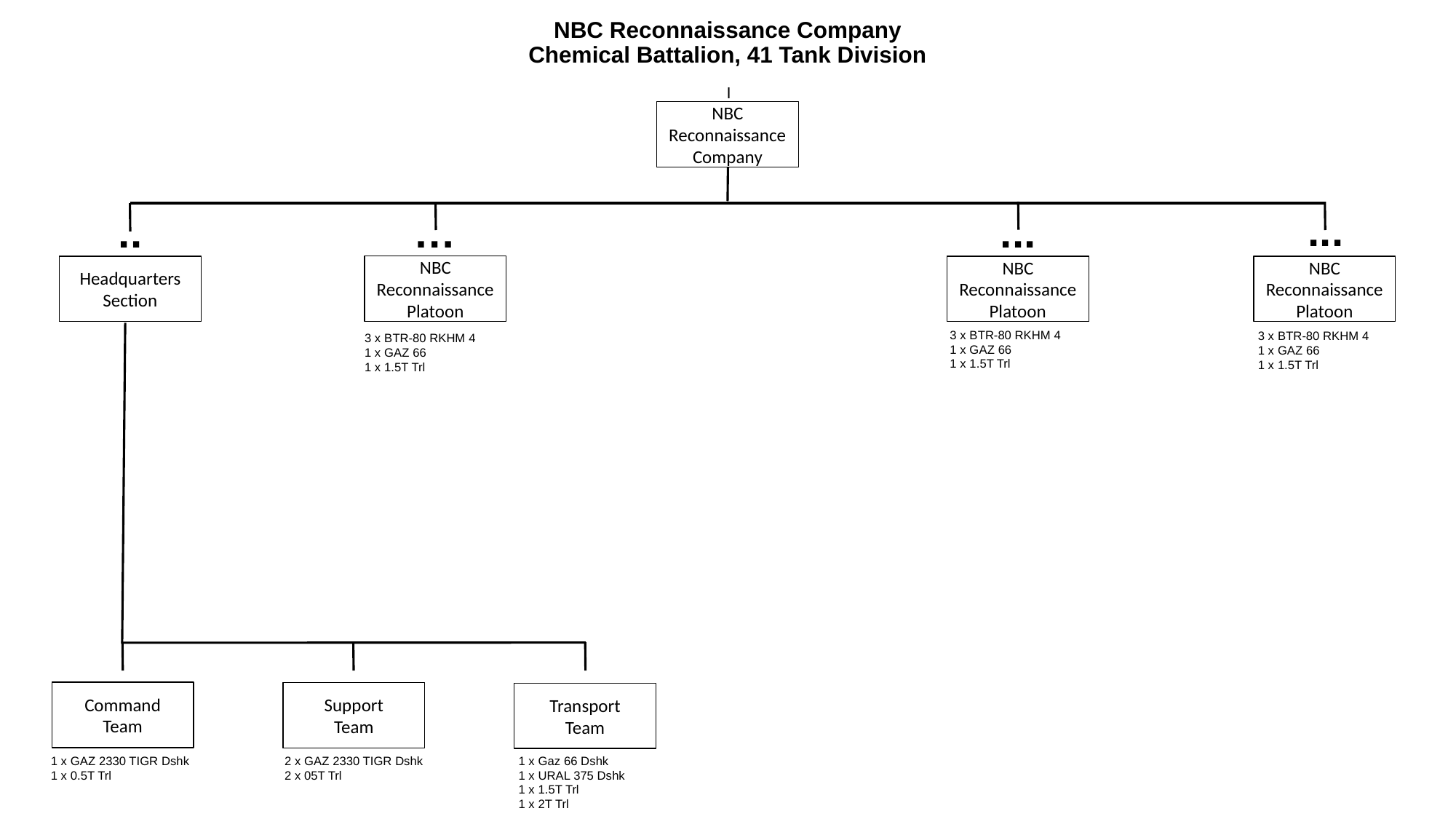

# NBC Reconnaissance Company Chemical Battalion, 41 Tank Division
I
NBC Reconnaissance
Company
...
..
…
...
NBC Reconnaissance Platoon
Headquarters
Section
NBC Reconnaissance Platoon
NBC Reconnaissance Platoon
3 x BTR-80 RKHM 4
1 x GAZ 66
1 x 1.5T Trl
3 x BTR-80 RKHM 4
1 x GAZ 66
1 x 1.5T Trl
3 x BTR-80 RKHM 4
1 x GAZ 66
1 x 1.5T Trl
Command
Team
Support
Team
Transport
Team
1 x GAZ 2330 TIGR Dshk
1 x 0.5T Trl
2 x GAZ 2330 TIGR Dshk
2 x 05T Trl
1 x Gaz 66 Dshk
1 x URAL 375 Dshk
1 x 1.5T Trl
1 x 2T Trl